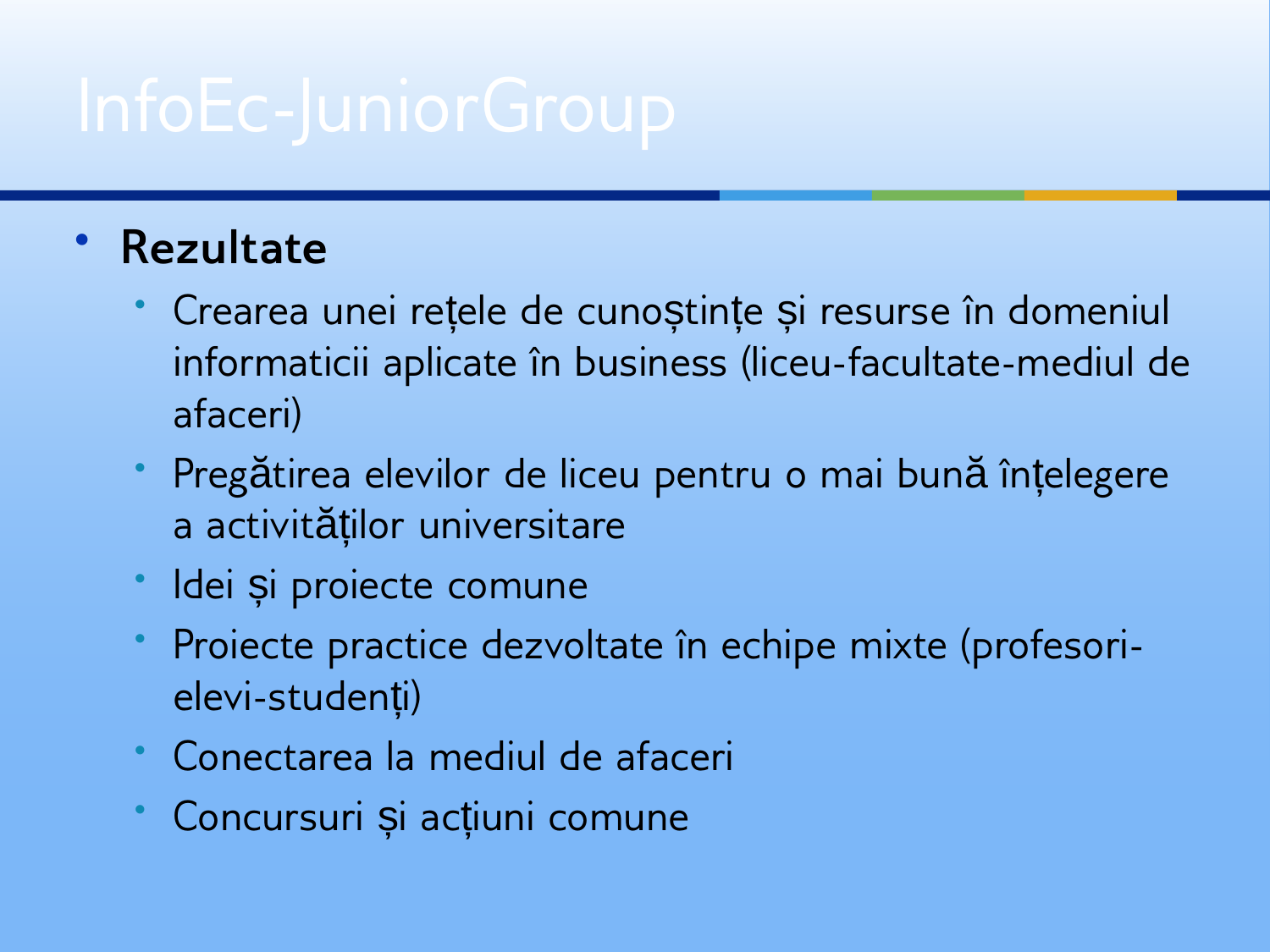

# InfoEc-JuniorGroup
Rezultate
Crearea unei rețele de cunoștințe și resurse în domeniul informaticii aplicate în business (liceu-facultate-mediul de afaceri)
Pregătirea elevilor de liceu pentru o mai bună înțelegere a activităților universitare
Idei și proiecte comune
Proiecte practice dezvoltate în echipe mixte (profesori-elevi-studenți)
Conectarea la mediul de afaceri
Concursuri și acțiuni comune